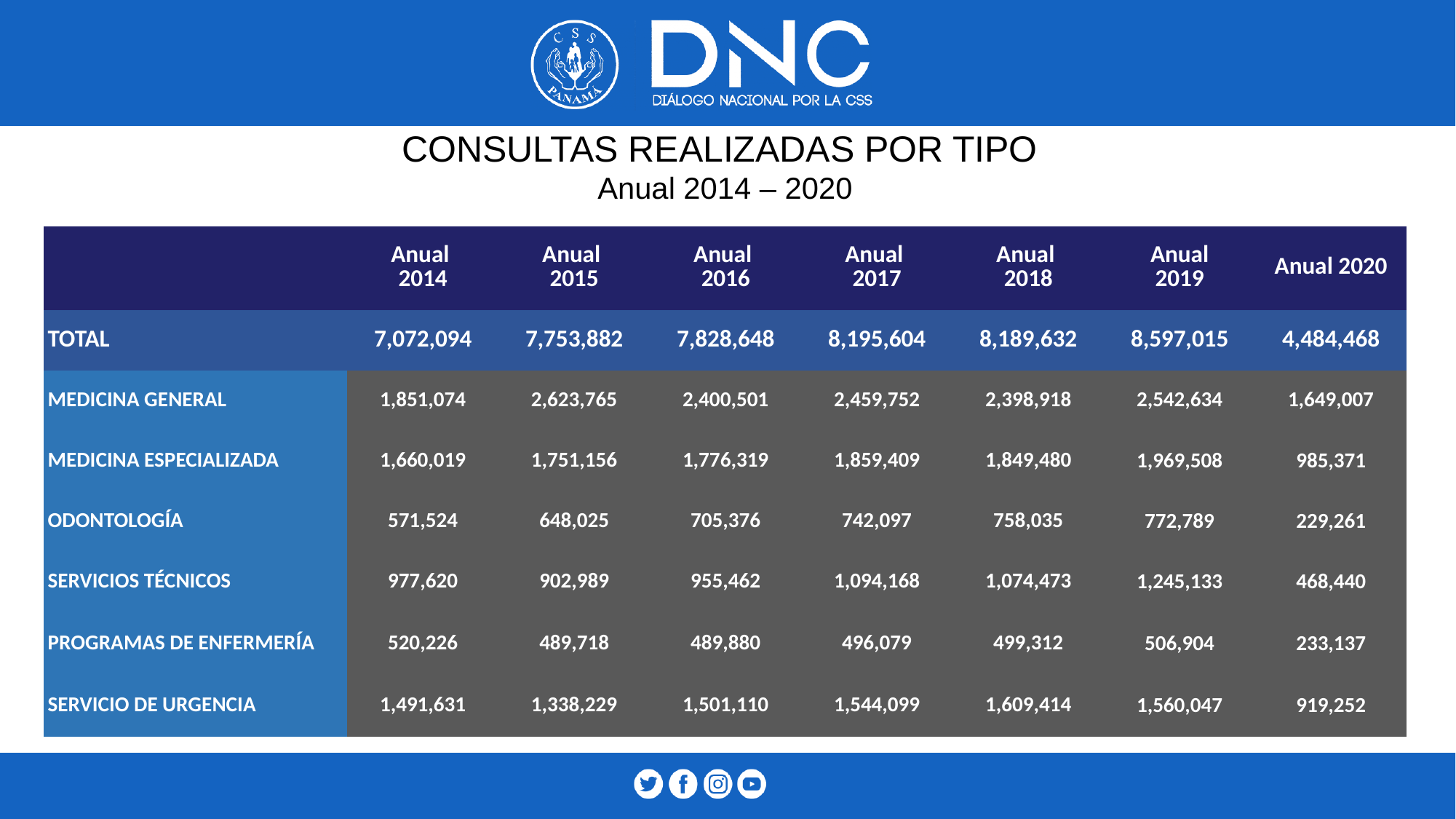

CONSULTAS REALIZADAS POR TIPO
Anual 2014 – 2020
|  | Anual 2014 | Anual 2015 | Anual 2016 | Anual 2017 | Anual 2018 | Anual 2019 | Anual 2020 |
| --- | --- | --- | --- | --- | --- | --- | --- |
| TOTAL | 7,072,094 | 7,753,882 | 7,828,648 | 8,195,604 | 8,189,632 | 8,597,015 | 4,484,468 |
| MEDICINA GENERAL | 1,851,074 | 2,623,765 | 2,400,501 | 2,459,752 | 2,398,918 | 2,542,634 | 1,649,007 |
| MEDICINA ESPECIALIZADA | 1,660,019 | 1,751,156 | 1,776,319 | 1,859,409 | 1,849,480 | 1,969,508 | 985,371 |
| ODONTOLOGÍA | 571,524 | 648,025 | 705,376 | 742,097 | 758,035 | 772,789 | 229,261 |
| SERVICIOS TÉCNICOS | 977,620 | 902,989 | 955,462 | 1,094,168 | 1,074,473 | 1,245,133 | 468,440 |
| PROGRAMAS DE ENFERMERÍA | 520,226 | 489,718 | 489,880 | 496,079 | 499,312 | 506,904 | 233,137 |
| SERVICIO DE URGENCIA | 1,491,631 | 1,338,229 | 1,501,110 | 1,544,099 | 1,609,414 | 1,560,047 | 919,252 |